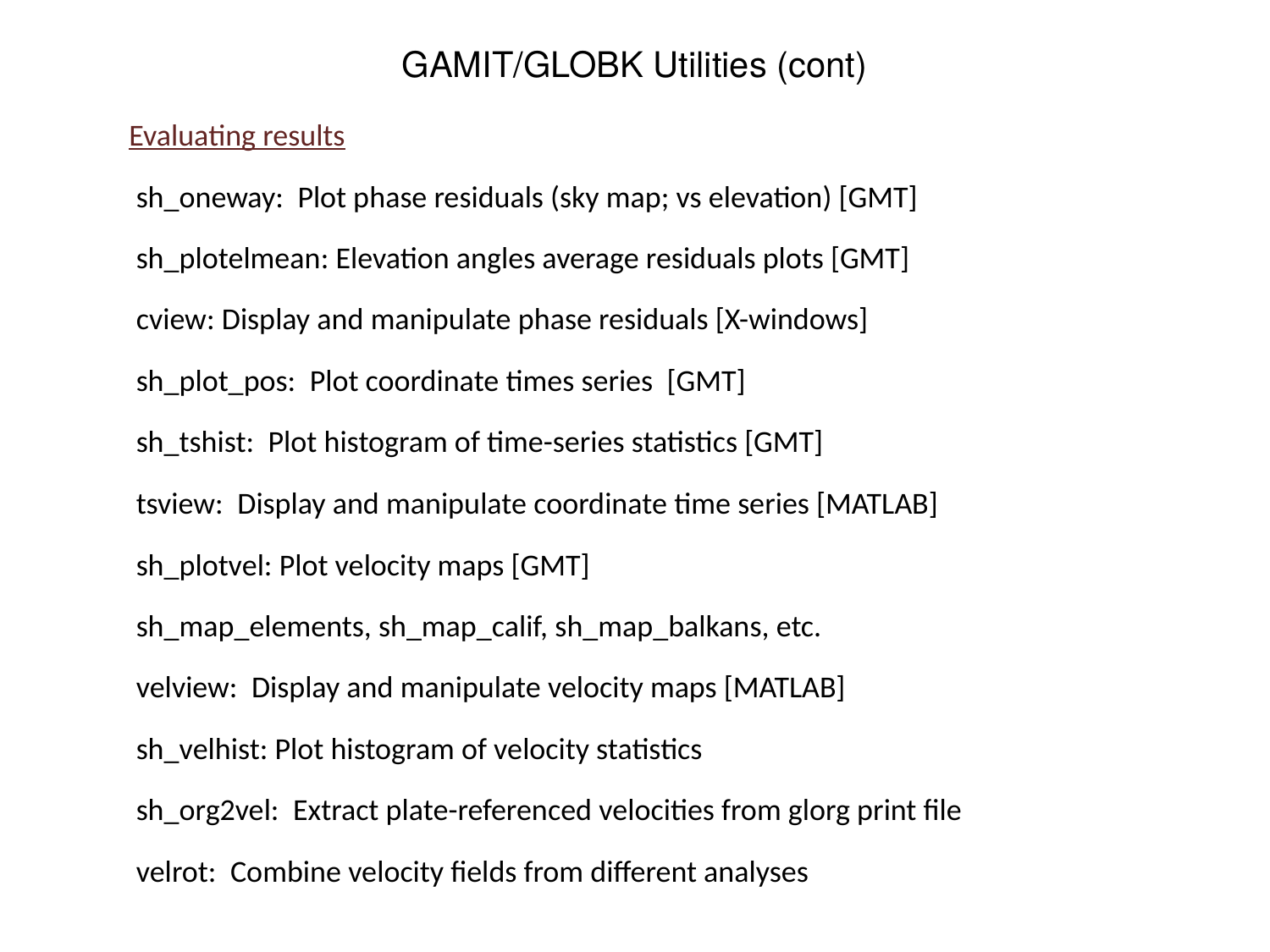

# GAMIT/GLOBK Utilities (cont)
Evaluating results
 sh_oneway:  Plot phase residuals (sky map; vs elevation) [GMT]
 sh_plotelmean: Elevation angles average residuals plots [GMT]
 cview: Display and manipulate phase residuals [X-windows]
 sh_plot_pos:  Plot coordinate times series  [GMT]
 sh_tshist:  Plot histogram of time-series statistics [GMT]
 tsview:  Display and manipulate coordinate time series [MATLAB]
 sh_plotvel: Plot velocity maps [GMT]
 sh_map_elements, sh_map_calif, sh_map_balkans, etc.
 velview:  Display and manipulate velocity maps [MATLAB]
 sh_velhist: Plot histogram of velocity statistics
 sh_org2vel:  Extract plate-referenced velocities from glorg print file
 velrot:  Combine velocity fields from different analyses